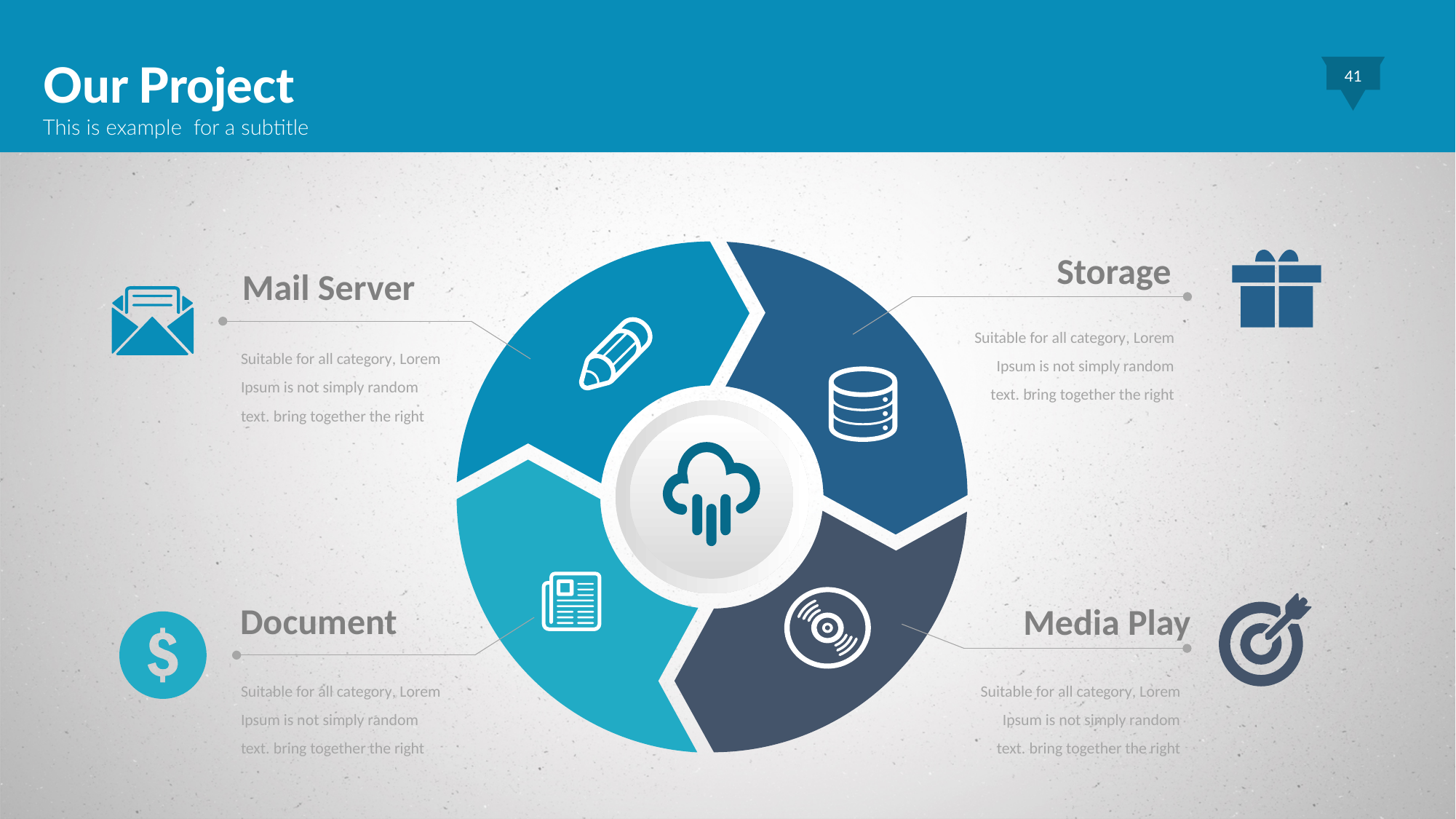

Our Project
This is example  for a subtitle

41

Storage

Mail Server

Suitable for all category, Lorem Ipsum is not simply random text. bring together the right

Suitable for all category, Lorem Ipsum is not simply random text. bring together the right

Document
Media Play

Suitable for all category, Lorem Ipsum is not simply random text. bring together the right
Suitable for all category, Lorem Ipsum is not simply random text. bring together the right